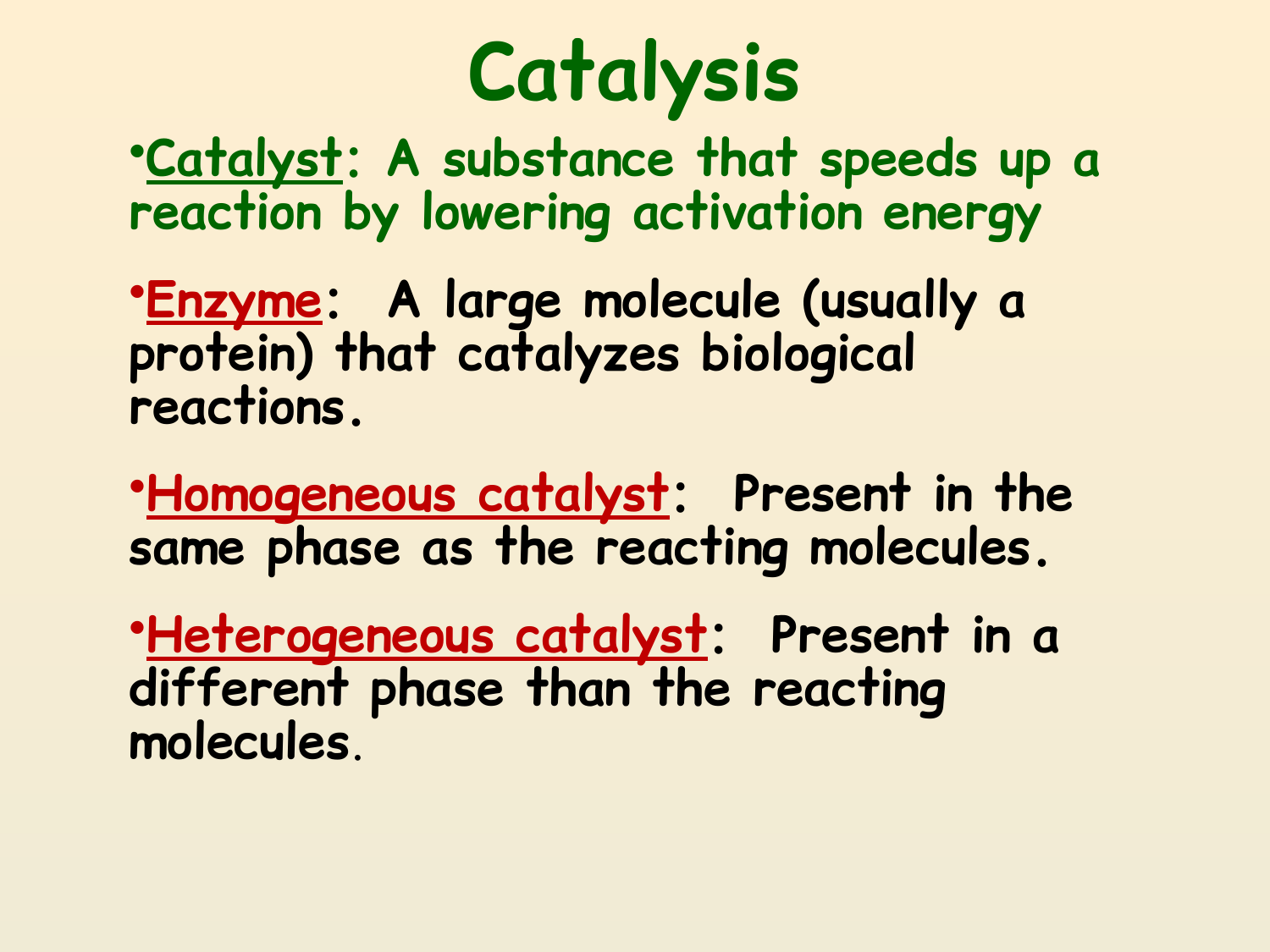

# Catalysis
Catalyst: A substance that speeds up a reaction by lowering activation energy
Enzyme:  A large molecule (usually a protein) that catalyzes biological reactions.
Homogeneous catalyst:  Present in the same phase as the reacting molecules.
Heterogeneous catalyst:  Present in a different phase than the reacting molecules.